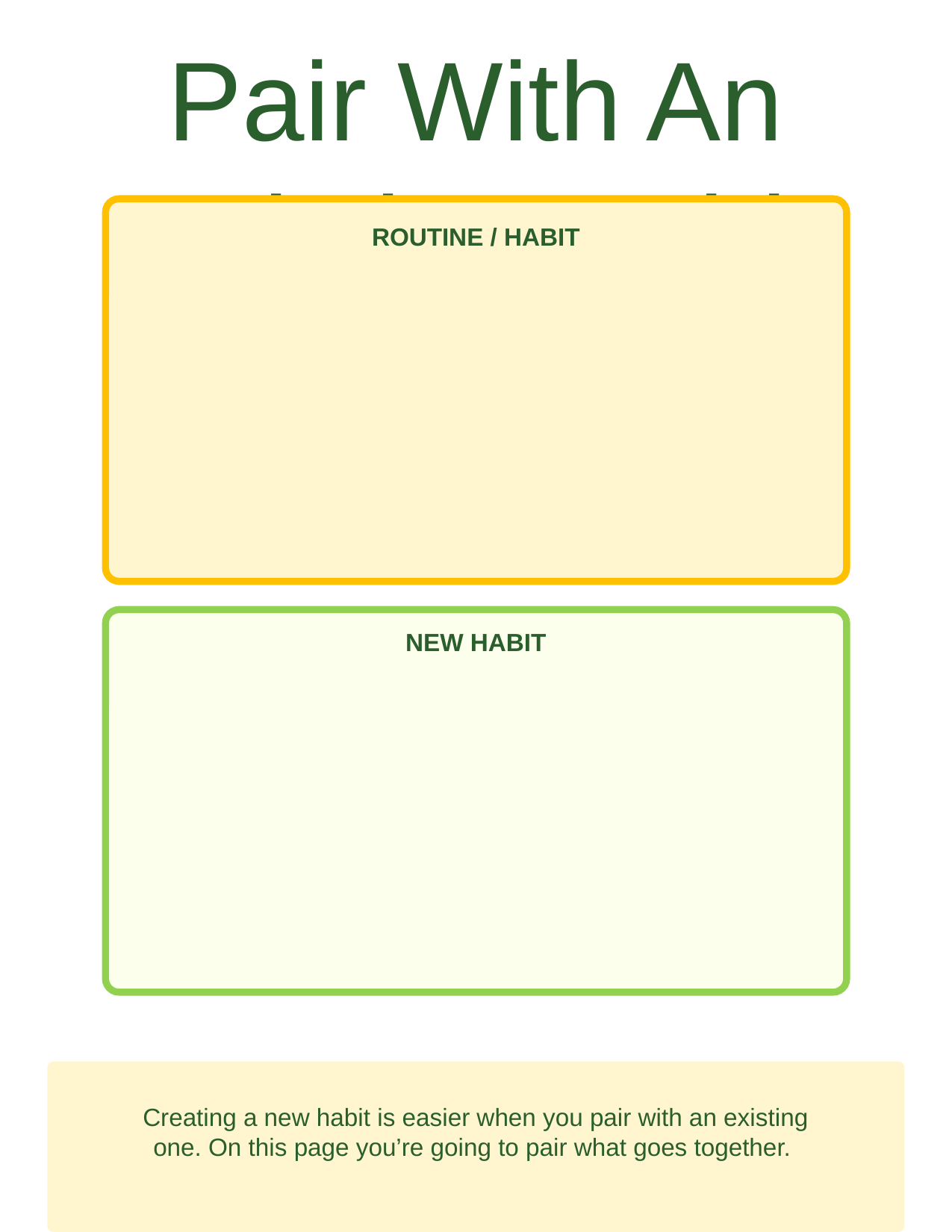

Pair With An Existing Habit

ROUTINE / HABIT

NEW HABIT

Creating a new habit is easier when you pair with an existing one. On this page you’re going to pair what goes together.